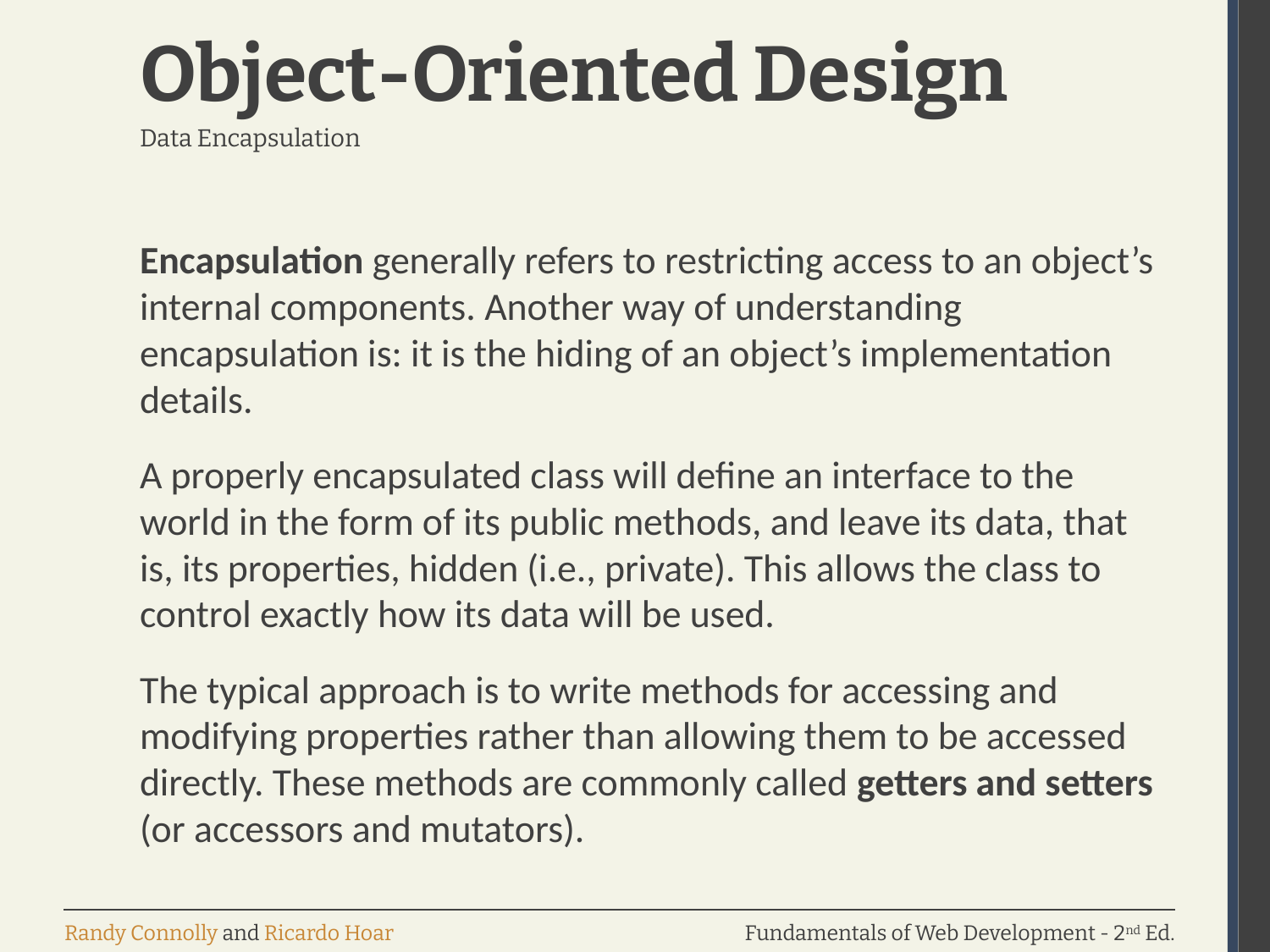

# Object-Oriented Design
Data Encapsulation
Encapsulation generally refers to restricting access to an object’s internal components. Another way of understanding encapsulation is: it is the hiding of an object’s implementation details.
A properly encapsulated class will define an interface to the world in the form of its public methods, and leave its data, that is, its properties, hidden (i.e., private). This allows the class to control exactly how its data will be used.
The typical approach is to write methods for accessing and modifying properties rather than allowing them to be accessed directly. These methods are commonly called getters and setters  (or accessors and mutators).